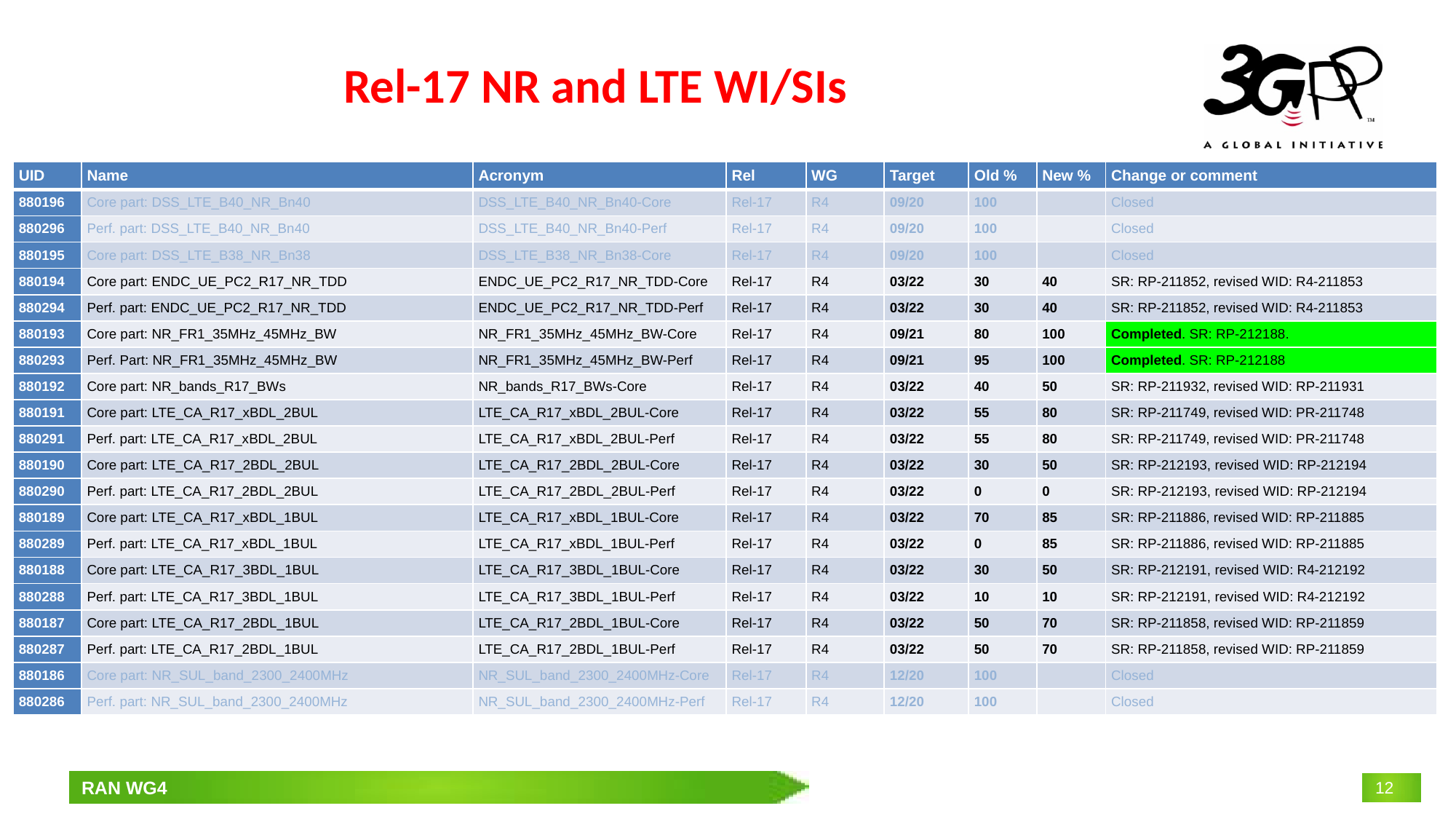

# Rel-17 NR and LTE WI/SIs
| UID | Name | Acronym | Rel | WG | Target | Old % | New % | Change or comment |
| --- | --- | --- | --- | --- | --- | --- | --- | --- |
| 880196 | Core part: DSS\_LTE\_B40\_NR\_Bn40 | DSS\_LTE\_B40\_NR\_Bn40-Core | Rel-17 | R4 | 09/20 | 100 |  | Closed |
| 880296 | Perf. part: DSS\_LTE\_B40\_NR\_Bn40 | DSS\_LTE\_B40\_NR\_Bn40-Perf | Rel-17 | R4 | 09/20 | 100 |  | Closed |
| 880195 | Core part: DSS\_LTE\_B38\_NR\_Bn38 | DSS\_LTE\_B38\_NR\_Bn38-Core | Rel-17 | R4 | 09/20 | 100 |  | Closed |
| 880194 | Core part: ENDC\_UE\_PC2\_R17\_NR\_TDD | ENDC\_UE\_PC2\_R17\_NR\_TDD-Core | Rel-17 | R4 | 03/22 | 30 | 40 | SR: RP-211852, revised WID: R4-211853 |
| 880294 | Perf. part: ENDC\_UE\_PC2\_R17\_NR\_TDD | ENDC\_UE\_PC2\_R17\_NR\_TDD-Perf | Rel-17 | R4 | 03/22 | 30 | 40 | SR: RP-211852, revised WID: R4-211853 |
| 880193 | Core part: NR\_FR1\_35MHz\_45MHz\_BW | NR\_FR1\_35MHz\_45MHz\_BW-Core | Rel-17 | R4 | 09/21 | 80 | 100 | Completed. SR: RP-212188. |
| 880293 | Perf. Part: NR\_FR1\_35MHz\_45MHz\_BW | NR\_FR1\_35MHz\_45MHz\_BW-Perf | Rel-17 | R4 | 09/21 | 95 | 100 | Completed. SR: RP-212188 |
| 880192 | Core part: NR\_bands\_R17\_BWs | NR\_bands\_R17\_BWs-Core | Rel-17 | R4 | 03/22 | 40 | 50 | SR: RP-211932, revised WID: RP-211931 |
| 880191 | Core part: LTE\_CA\_R17\_xBDL\_2BUL | LTE\_CA\_R17\_xBDL\_2BUL-Core | Rel-17 | R4 | 03/22 | 55 | 80 | SR: RP-211749, revised WID: PR-211748 |
| 880291 | Perf. part: LTE\_CA\_R17\_xBDL\_2BUL | LTE\_CA\_R17\_xBDL\_2BUL-Perf | Rel-17 | R4 | 03/22 | 55 | 80 | SR: RP-211749, revised WID: PR-211748 |
| 880190 | Core part: LTE\_CA\_R17\_2BDL\_2BUL | LTE\_CA\_R17\_2BDL\_2BUL-Core | Rel-17 | R4 | 03/22 | 30 | 50 | SR: RP-212193, revised WID: RP-212194 |
| 880290 | Perf. part: LTE\_CA\_R17\_2BDL\_2BUL | LTE\_CA\_R17\_2BDL\_2BUL-Perf | Rel-17 | R4 | 03/22 | 0 | 0 | SR: RP-212193, revised WID: RP-212194 |
| 880189 | Core part: LTE\_CA\_R17\_xBDL\_1BUL | LTE\_CA\_R17\_xBDL\_1BUL-Core | Rel-17 | R4 | 03/22 | 70 | 85 | SR: RP-211886, revised WID: RP-211885 |
| 880289 | Perf. part: LTE\_CA\_R17\_xBDL\_1BUL | LTE\_CA\_R17\_xBDL\_1BUL-Perf | Rel-17 | R4 | 03/22 | 0 | 85 | SR: RP-211886, revised WID: RP-211885 |
| 880188 | Core part: LTE\_CA\_R17\_3BDL\_1BUL | LTE\_CA\_R17\_3BDL\_1BUL-Core | Rel-17 | R4 | 03/22 | 30 | 50 | SR: RP-212191, revised WID: R4-212192 |
| 880288 | Perf. part: LTE\_CA\_R17\_3BDL\_1BUL | LTE\_CA\_R17\_3BDL\_1BUL-Perf | Rel-17 | R4 | 03/22 | 10 | 10 | SR: RP-212191, revised WID: R4-212192 |
| 880187 | Core part: LTE\_CA\_R17\_2BDL\_1BUL | LTE\_CA\_R17\_2BDL\_1BUL-Core | Rel-17 | R4 | 03/22 | 50 | 70 | SR: RP-211858, revised WID: RP-211859 |
| 880287 | Perf. part: LTE\_CA\_R17\_2BDL\_1BUL | LTE\_CA\_R17\_2BDL\_1BUL-Perf | Rel-17 | R4 | 03/22 | 50 | 70 | SR: RP-211858, revised WID: RP-211859 |
| 880186 | Core part: NR\_SUL\_band\_2300\_2400MHz | NR\_SUL\_band\_2300\_2400MHz-Core | Rel-17 | R4 | 12/20 | 100 |  | Closed |
| 880286 | Perf. part: NR\_SUL\_band\_2300\_2400MHz | NR\_SUL\_band\_2300\_2400MHz-Perf | Rel-17 | R4 | 12/20 | 100 |  | Closed |